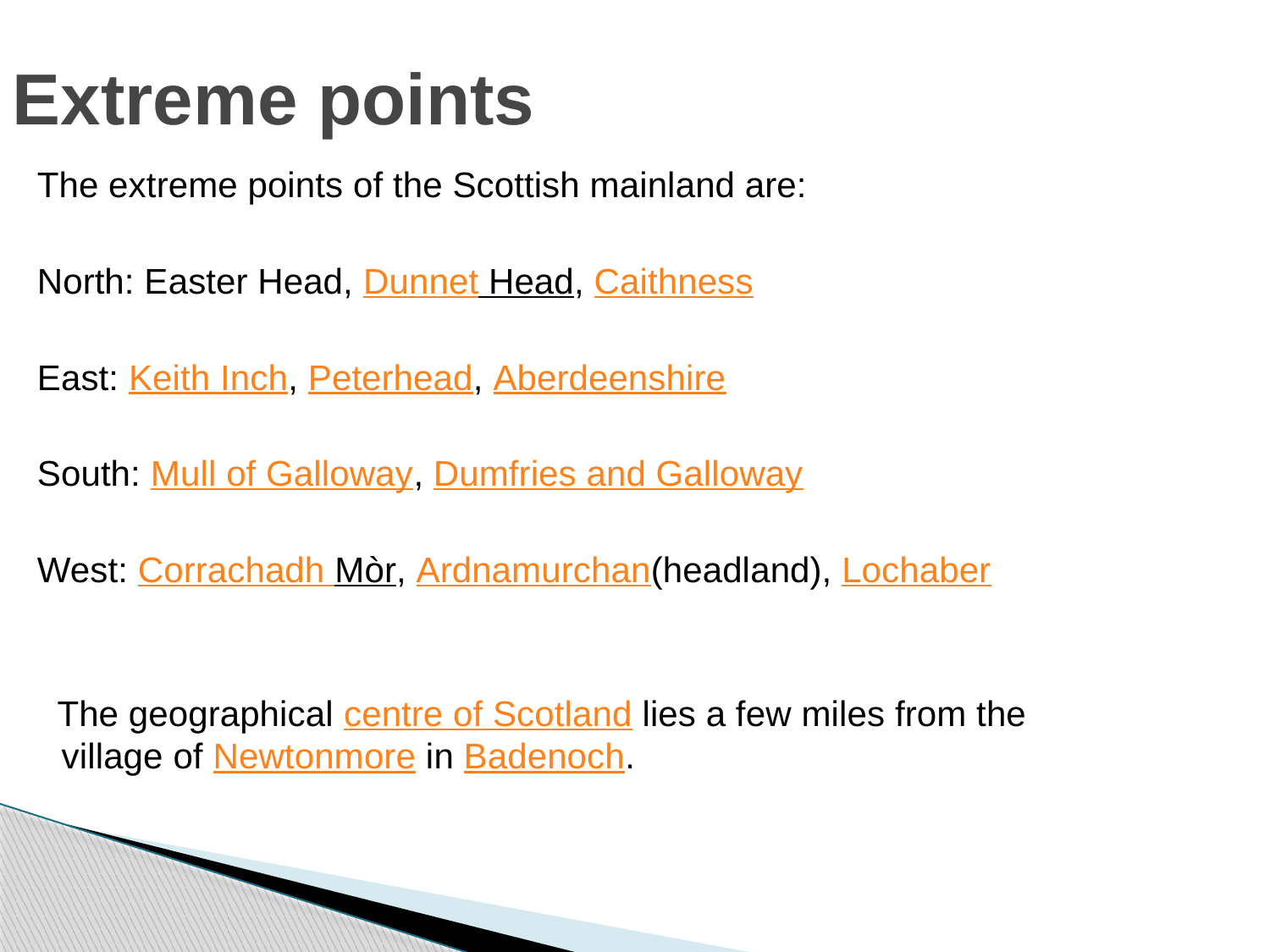

# Extreme points
 The extreme points of the Scottish mainland are:

 North: Easter Head, Dunnet Head, Caithness

 East: Keith Inch, Peterhead, Aberdeenshire

 South: Mull of Galloway, Dumfries and Galloway

 West: Corrachadh Mòr, Ardnamurchan(headland), Lochaber

   The geographical centre of Scotland lies a few miles from the village of Newtonmore in Badenoch.